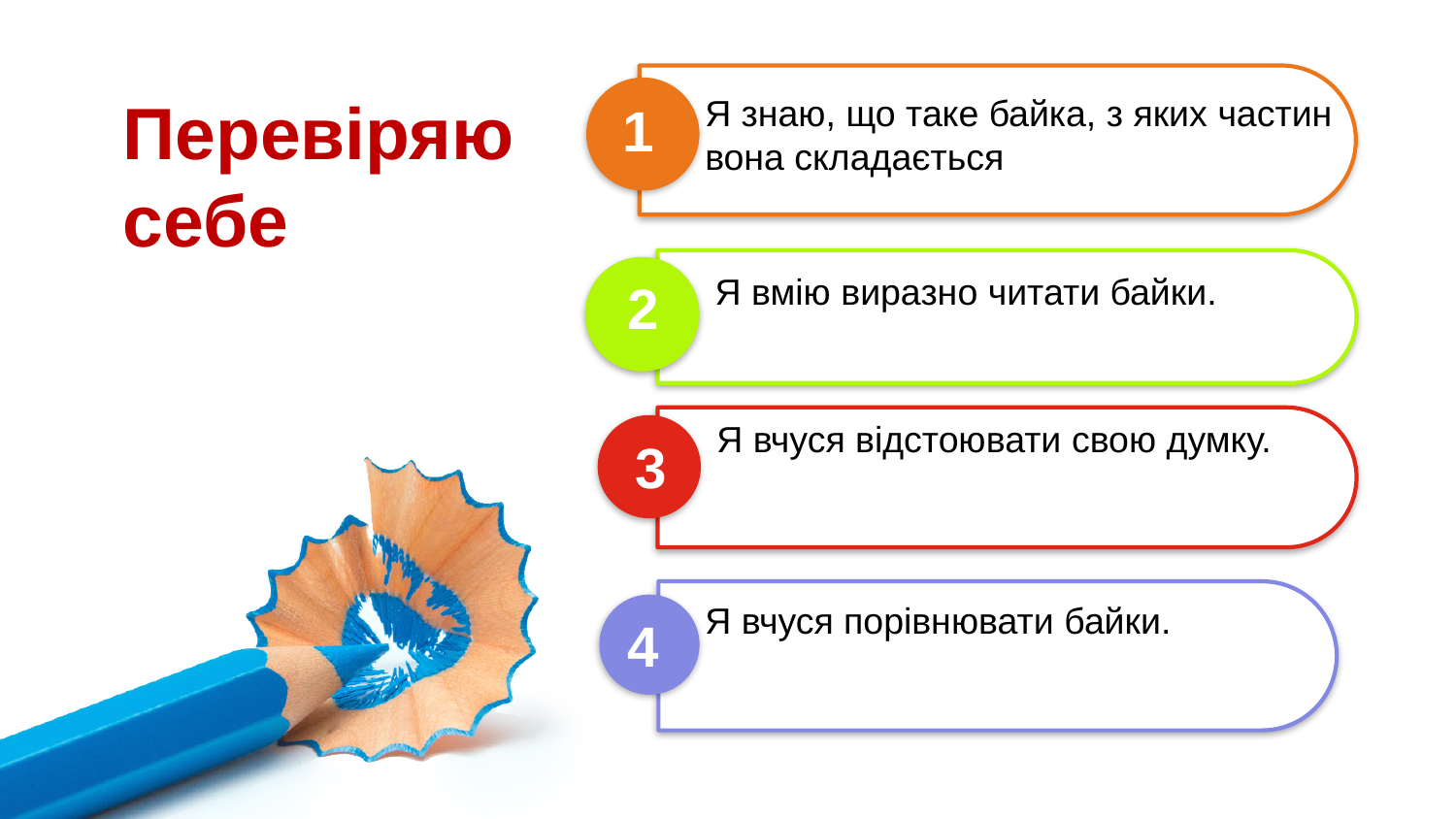

Перевіряю себе

Я знаю, що таке байка, з яких частин вона складається

1

Я вмію виразно читати байки.
2

Я вчуся відстоювати свою думку.

3
Я вчуся порівнювати байки.

4